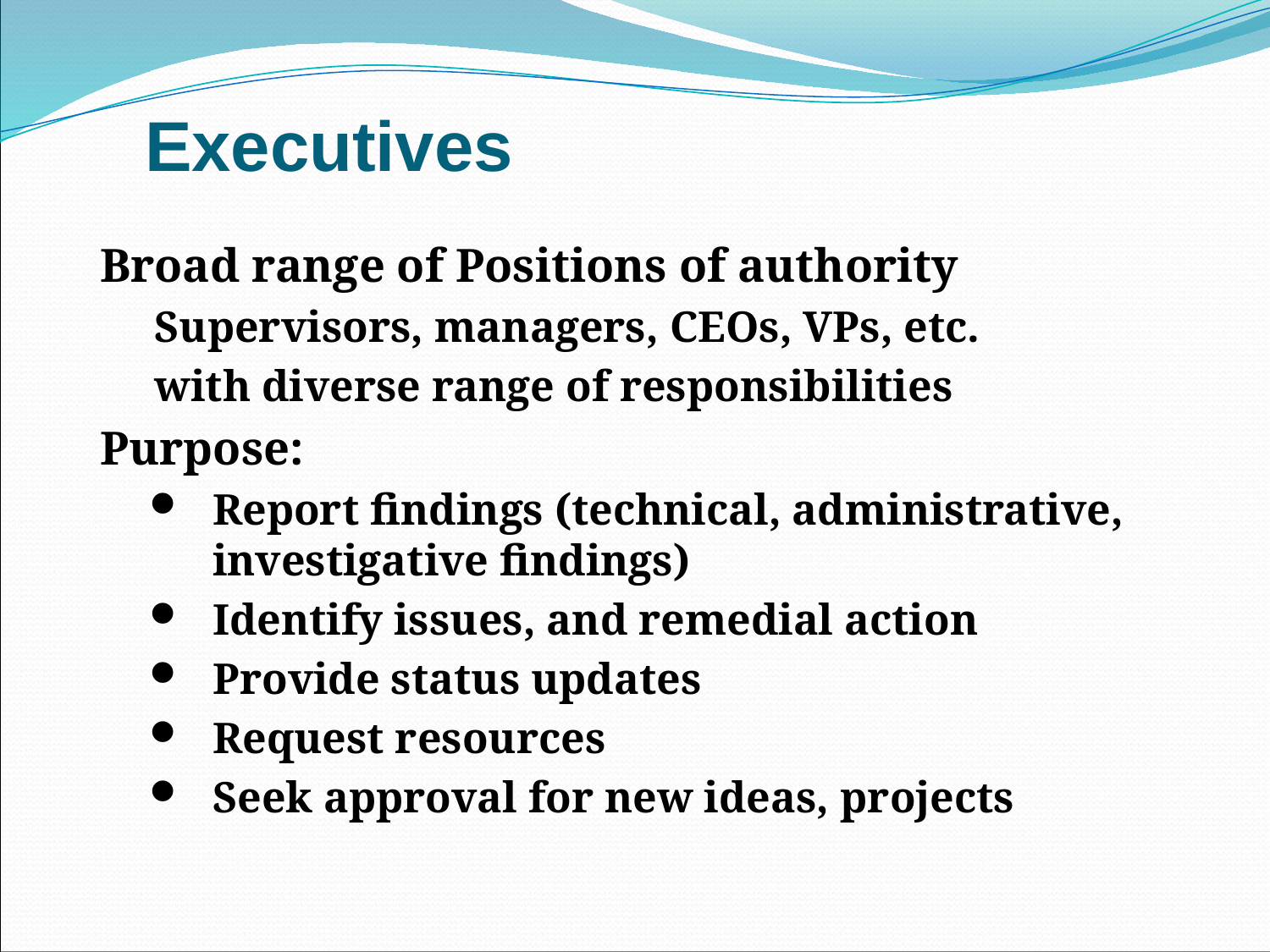

# Executives
Broad range of Positions of authority
Supervisors, managers, CEOs, VPs, etc.
with diverse range of responsibilities
Purpose:
Report findings (technical, administrative, investigative findings)
Identify issues, and remedial action
Provide status updates
Request resources
Seek approval for new ideas, projects